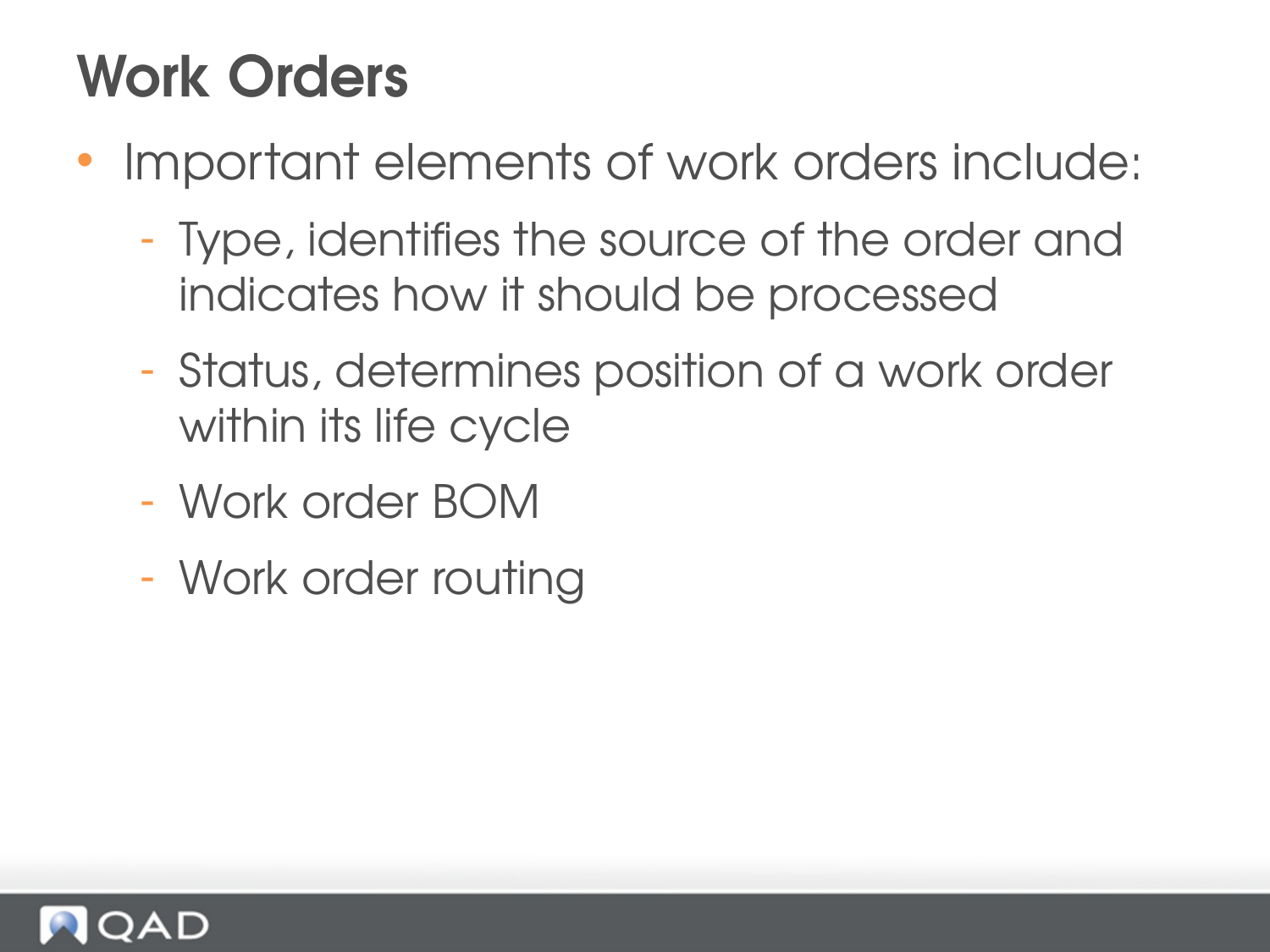

# Work Orders
Important elements of work orders include:
Type, identifies the source of the order and indicates how it should be processed
Status, determines position of a work order within its life cycle
Work order BOM
Work order routing